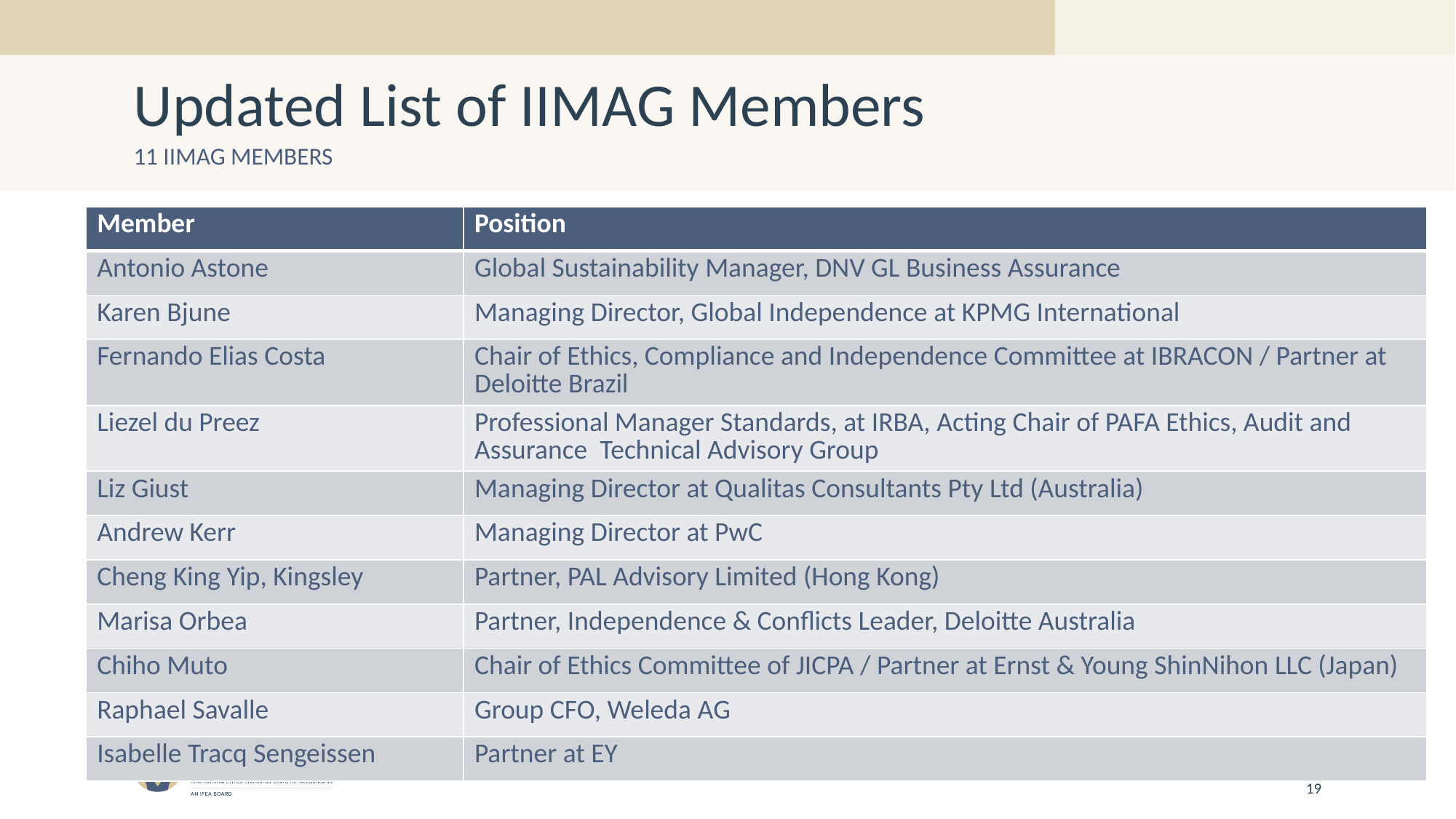

# Updated List of IIMAG Members
11 IIMAG Members
| Member | Position |
| --- | --- |
| Antonio Astone | Global Sustainability Manager, DNV GL Business Assurance |
| Karen Bjune | Managing Director, Global Independence at KPMG International |
| Fernando Elias Costa | Chair of Ethics, Compliance and Independence Committee at IBRACON / Partner at Deloitte Brazil |
| Liezel du Preez | Professional Manager Standards, at IRBA, Acting Chair of PAFA Ethics, Audit and Assurance Technical Advisory Group |
| Liz Giust | Managing Director at Qualitas Consultants Pty Ltd (Australia) |
| Andrew Kerr | Managing Director at PwC |
| Cheng King Yip, Kingsley | Partner, PAL Advisory Limited (Hong Kong) |
| Marisa Orbea | Partner, Independence & Conflicts Leader, Deloitte Australia |
| Chiho Muto | Chair of Ethics Committee of JICPA / Partner at Ernst & Young ShinNihon LLC (Japan) |
| Raphael Savalle | Group CFO, Weleda AG |
| Isabelle Tracq Sengeissen | Partner at EY |
19